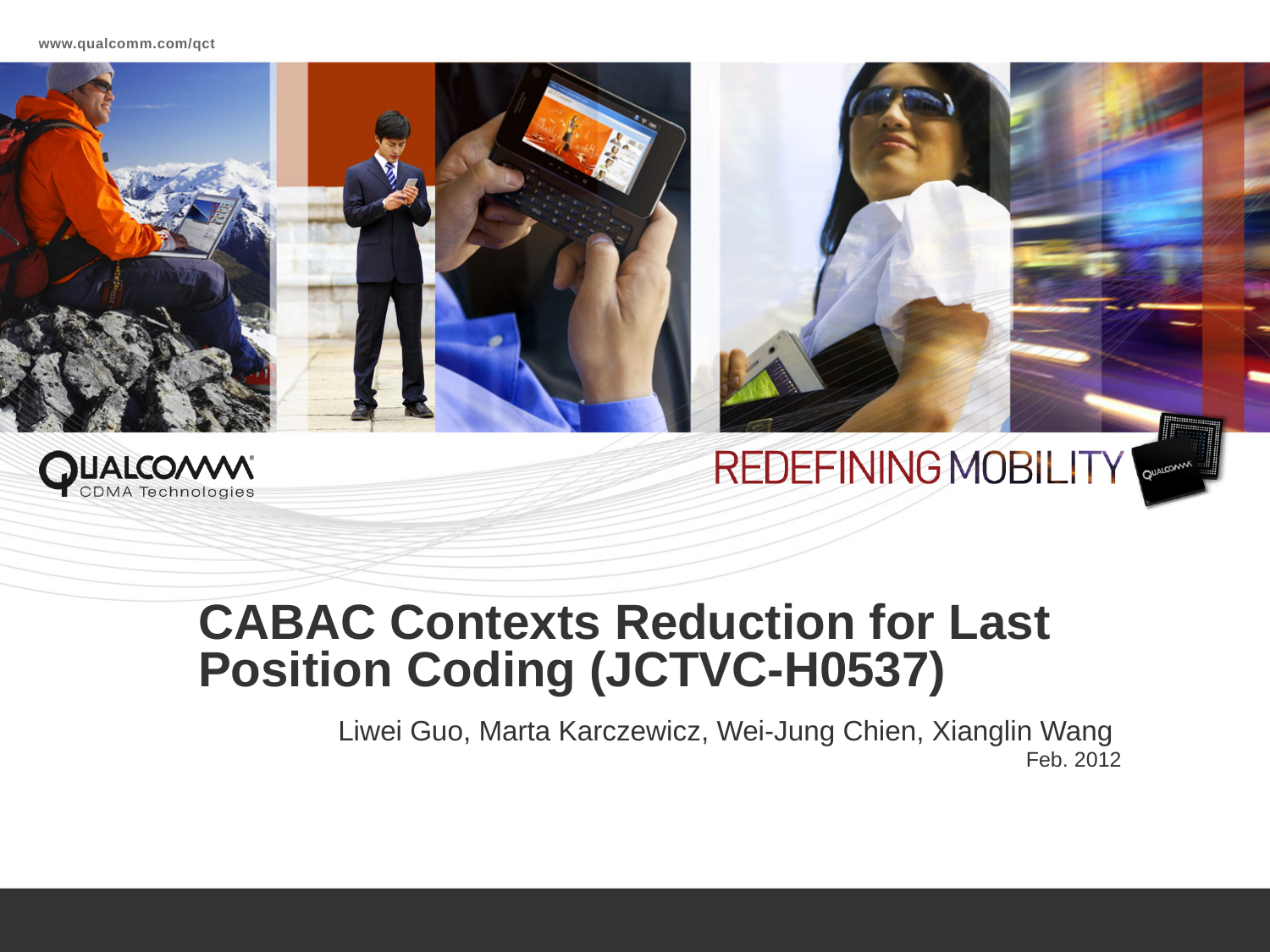

# CABAC Contexts Reduction for Last Position Coding (JCTVC-H0537)
Liwei Guo, Marta Karczewicz, Wei-Jung Chien, Xianglin Wang
Feb. 2012